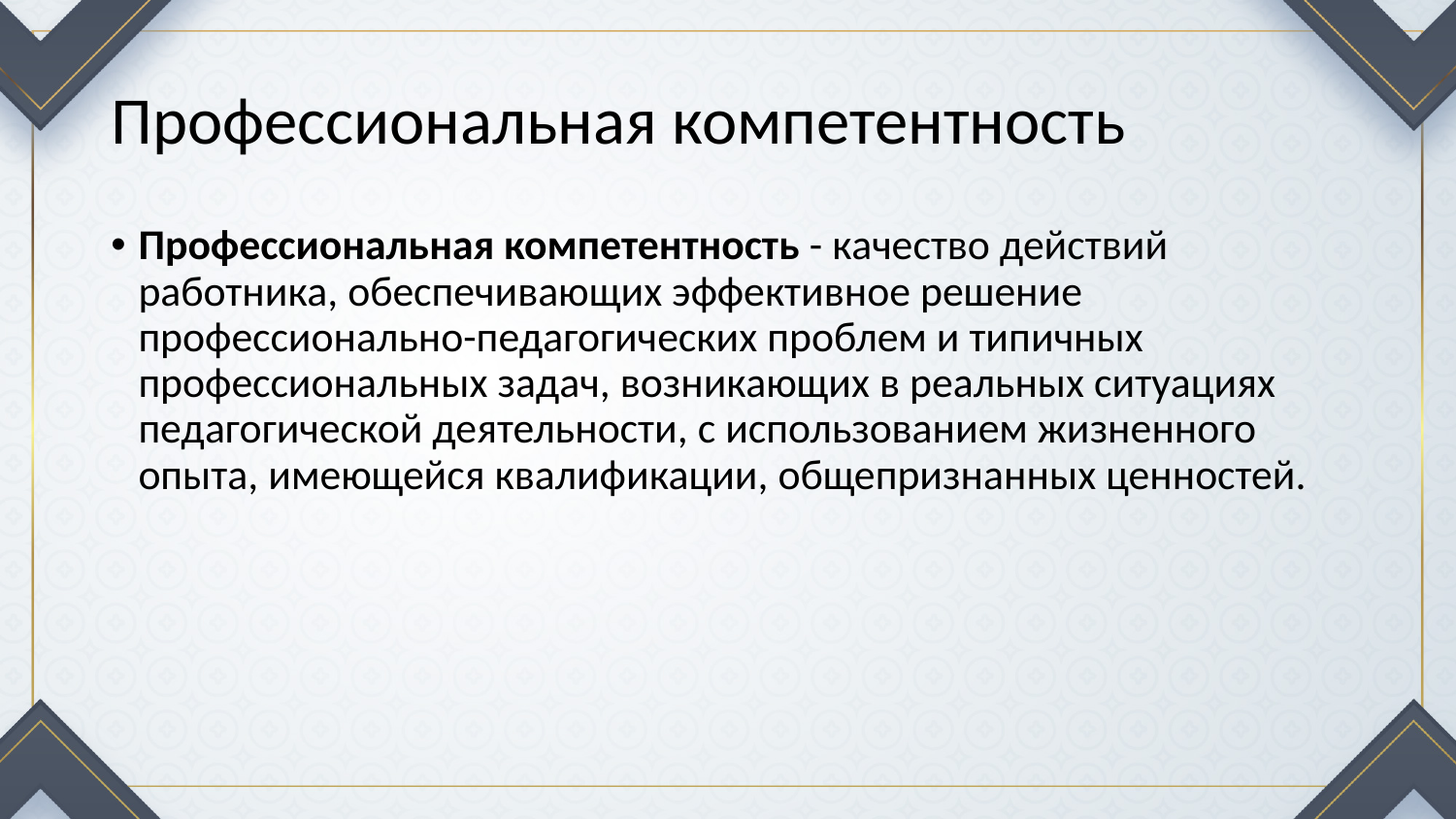

# Профессиональная компетентность
Профессиональная компетентность - качество действий работника, обеспечивающих эффективное решение профессионально-педагогических проблем и типичных профессиональных задач, возникающих в реальных ситуациях педагогической деятельности, с использованием жизненного опыта, имеющейся квалификации, общепризнанных ценностей.